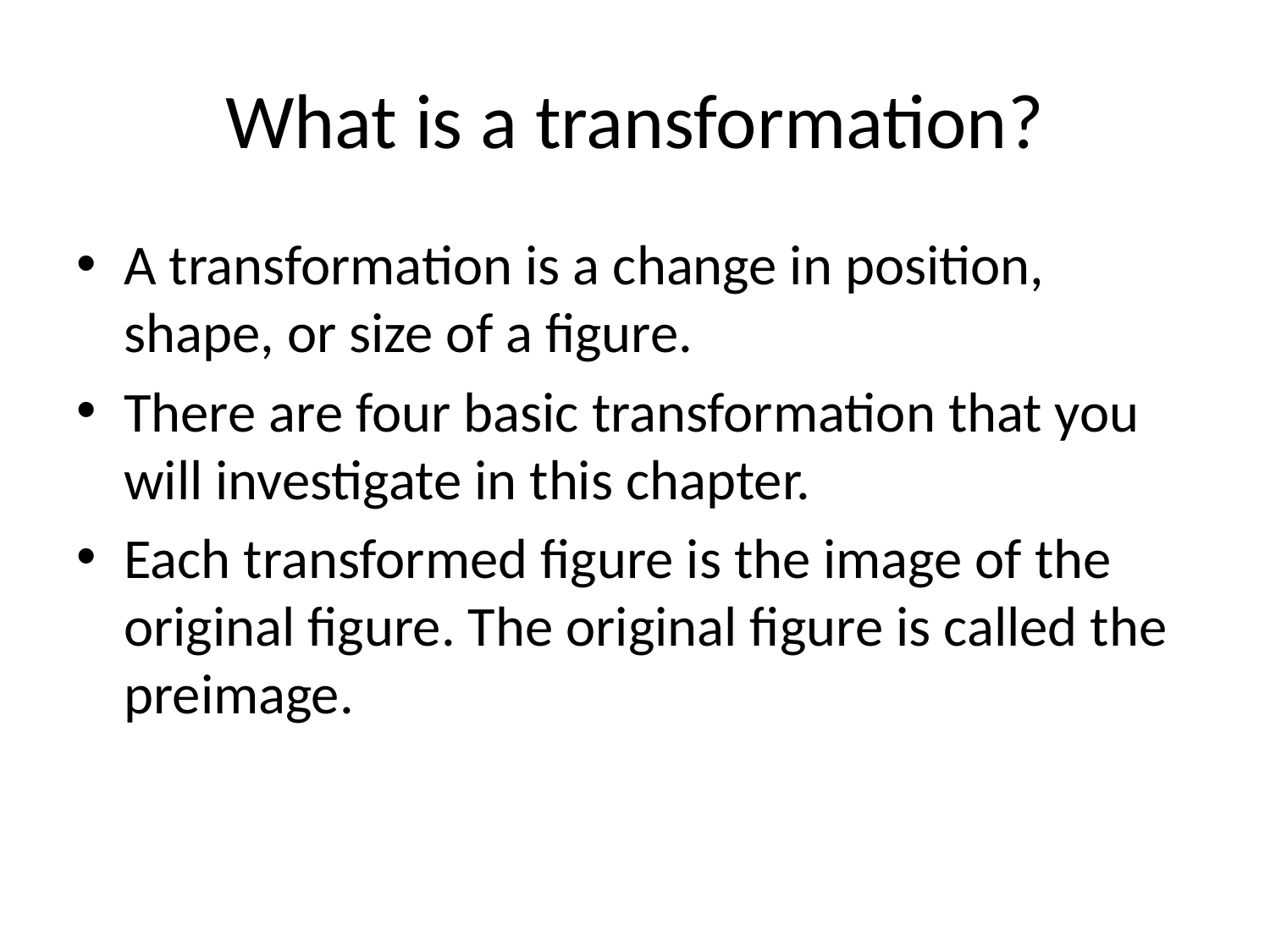

# What is a transformation?
A transformation is a change in position, shape, or size of a figure.
There are four basic transformation that you will investigate in this chapter.
Each transformed figure is the image of the original figure. The original figure is called the preimage.